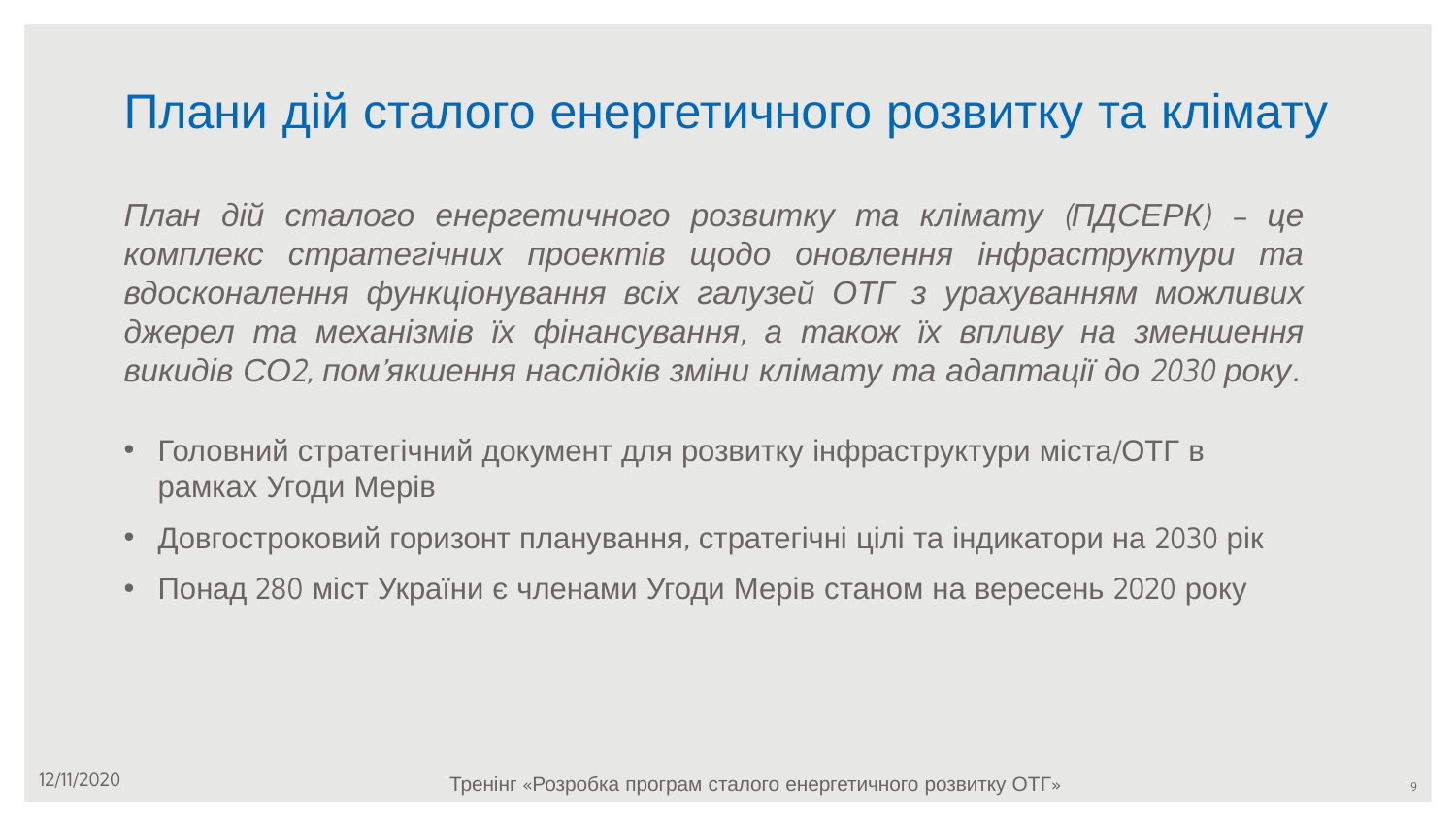

# Плани дій сталого енергетичного розвитку та клімату
План дій сталого енергетичного розвитку та клімату (ПДСЕРК) – це комплекс стратегічних проектів щодо оновлення інфраструктури та вдосконалення функціонування всіх галузей ОТГ з урахуванням можливих джерел та механізмів їх фінансування, а також їх впливу на зменшення викидів СО2, пом’якшення наслідків зміни клімату та адаптації до 2030 року.
Головний стратегічний документ для розвитку інфраструктури міста/ОТГ в рамках Угоди Мерів
Довгостроковий горизонт планування, стратегічні цілі та індикатори на 2030 рік
Понад 280 міст України є членами Угоди Мерів станом на вересень 2020 року
12/11/2020
Тренінг «Розробка програм сталого енергетичного розвитку ОТГ»
9